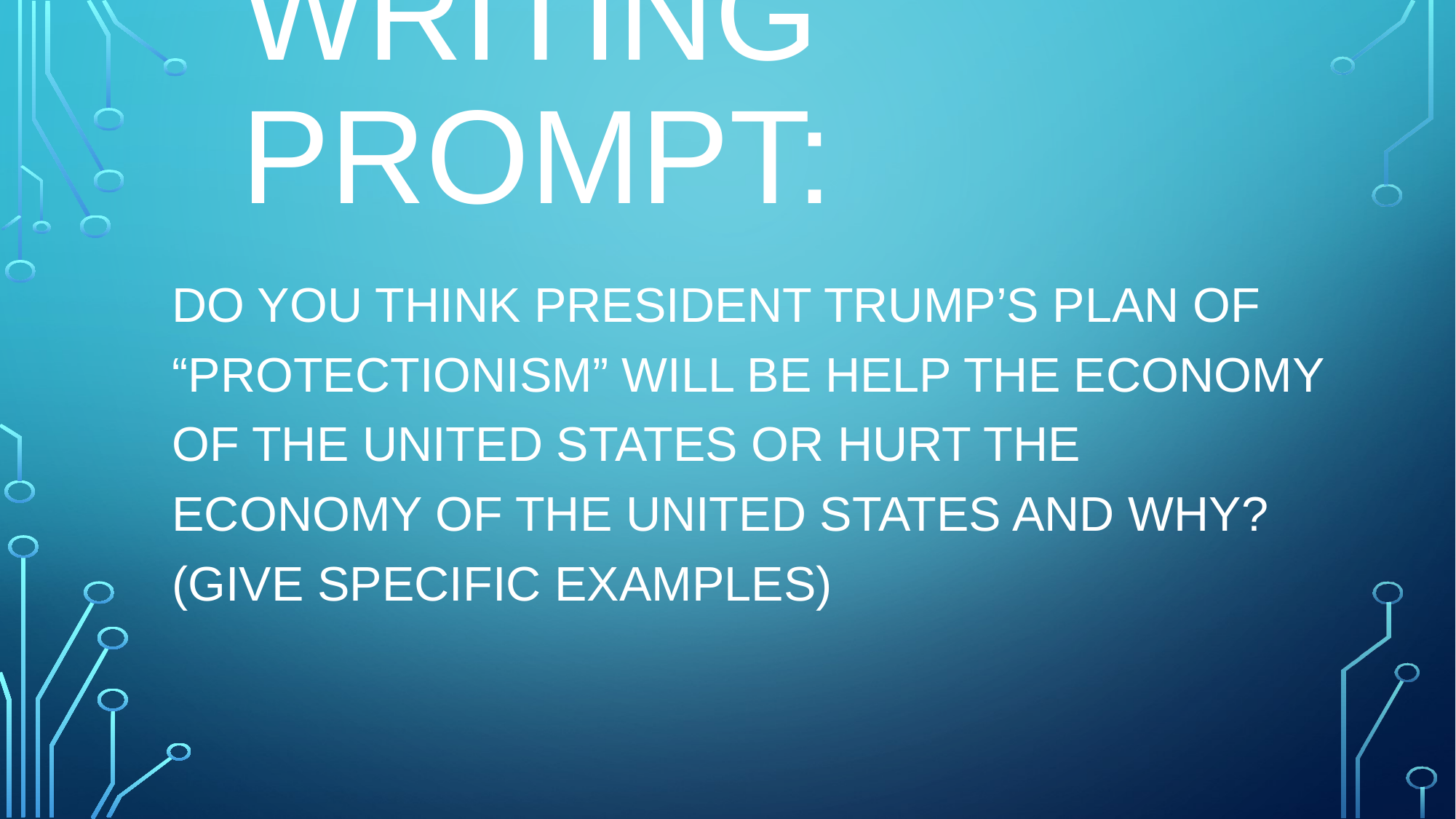

# Writing Prompt:
Do you think President Trump’s plan of “protectionism” will be help the economy of the United States or hurt the economy of the united states and why? (give specific examples)